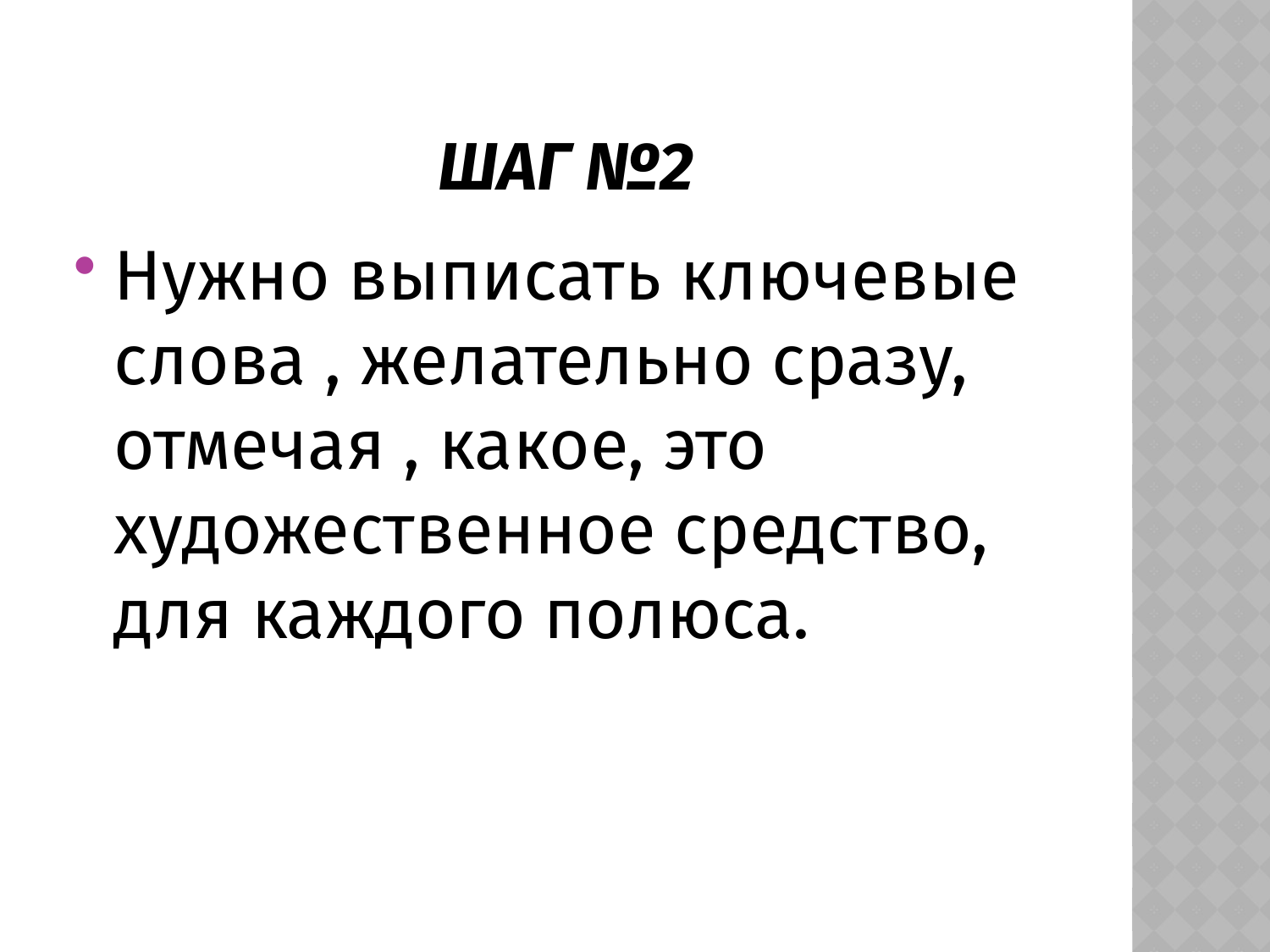

# Шаг №2
Нужно выписать ключевые слова , желательно сразу, отмечая , какое, это художественное средство, для каждого полюса.